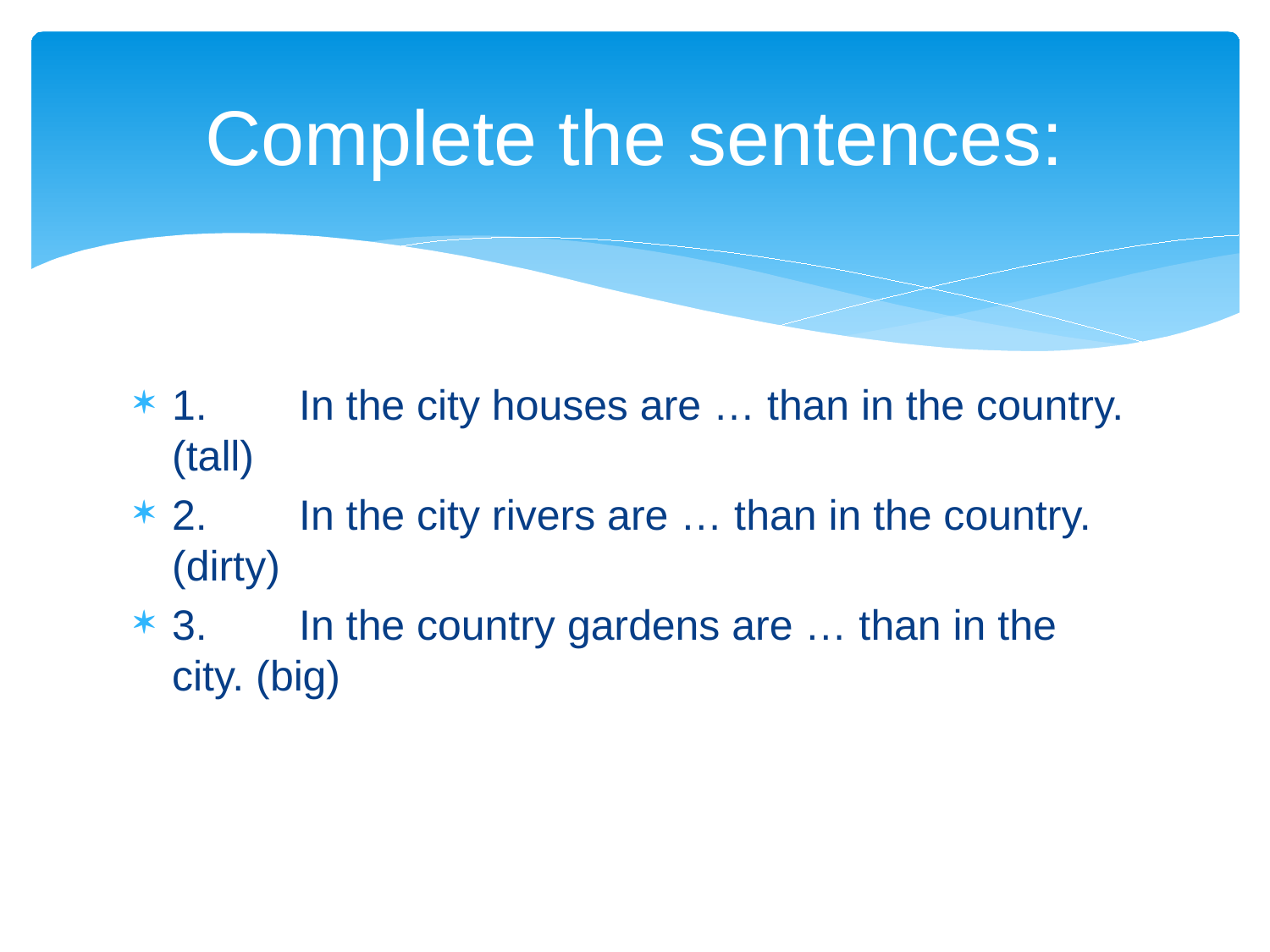

# Complete the sentences:
1.	In the city houses are … than in the country. (tall)
2.	In the city rivers are … than in the country. (dirty)
3.	In the country gardens are … than in the city. (big)